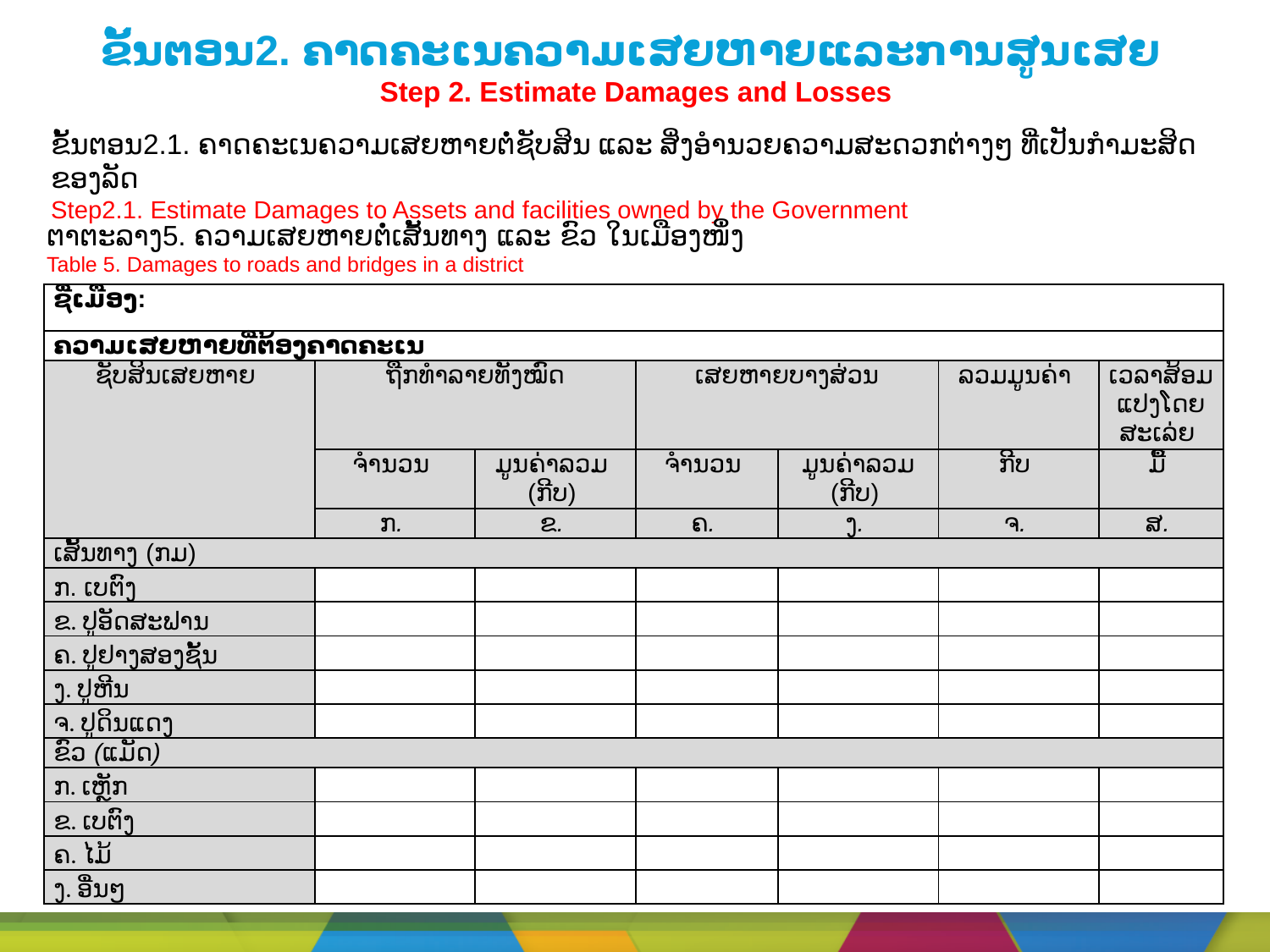

ຂັ້ນຕອນ2. ຄາດຄະເນຄວາມເສຍຫາຍແລະການສູນເສຍ
Step 2. Estimate Damages and Losses
#
ຂັ້ນຕອນ2.1. ຄາດຄະເນຄວາມເສຍຫາຍຕໍ່ຊັບສິນ ແລະ ສິ່ງອໍານວຍຄວາມສະດວກຕ່າງໆ ທີ່ເປັນກໍາມະສິດຂອງລັດ
Step2.1. Estimate Damages to Assets and facilities owned by the Government
ຕາຕະລາງ5. ຄວາມ​ເສຍ​ຫາຍ​ຕໍ່​ເສັ້ນທາງ ​ແລະ ຂົວ ​ໃນ​ເມືອງໜຶ່ງ
Table 5. Damages to roads and bridges in a district
| ຊື່​ເມືອງ: |  |  |  |  |  |  |
| --- | --- | --- | --- | --- | --- | --- |
| ຄວາມ​ເສຍ​ຫາຍທີ່ຕ້ອງຄາດ​ຄະ​ເນ |  |  |  |  |  |  |
| ຊັບສິນເສຍຫາຍ | ຖືກທໍາລາຍທັງໝົດ |  | ເສຍຫາຍບາງສ່ວນ |  | ລວມມູນຄ່າ | ເວລາສ້ອມ ແປງ​ໂດຍ ສະເລ່ຍ |
|  | ຈໍານວນ | ມູນຄ່າລວມ (ກີບ) | ຈໍານວນ | ມູນຄ່າລວມ (ກີບ) | ກີບ | ມື້ |
|  | ກ. | ຂ. | ຄ. | ງ. | ຈ. | ສ. |
| ​ເສັ້ນທາງ (​ກມ) |  |  |  |  |  |  |
| ກ. ເບ​ຕົງ |  |  |  |  |  |  |
| ຂ. ປູອັດສະຟານ |  |  |  |  |  |  |
| ຄ. ປູຢາງ​ສອງ​ຊັ້ນ |  |  |  |  |  |  |
| ງ. ປູ​ຫີນ |  |  |  |  |  |  |
| ຈ. ປູ​ດິນ​ແດງ |  |  |  |  |  |  |
| ຂົວ (​ແມັດ) |  |  |  |  |  |  |
| ກ. ເຫຼັກ |  |  |  |  |  |  |
| ຂ. ເບຕົງ |  |  |  |  |  |  |
| ຄ. ໄມ້ |  |  |  |  |  |  |
| ງ. ອື່ນໆ |  |  |  |  |  |  |